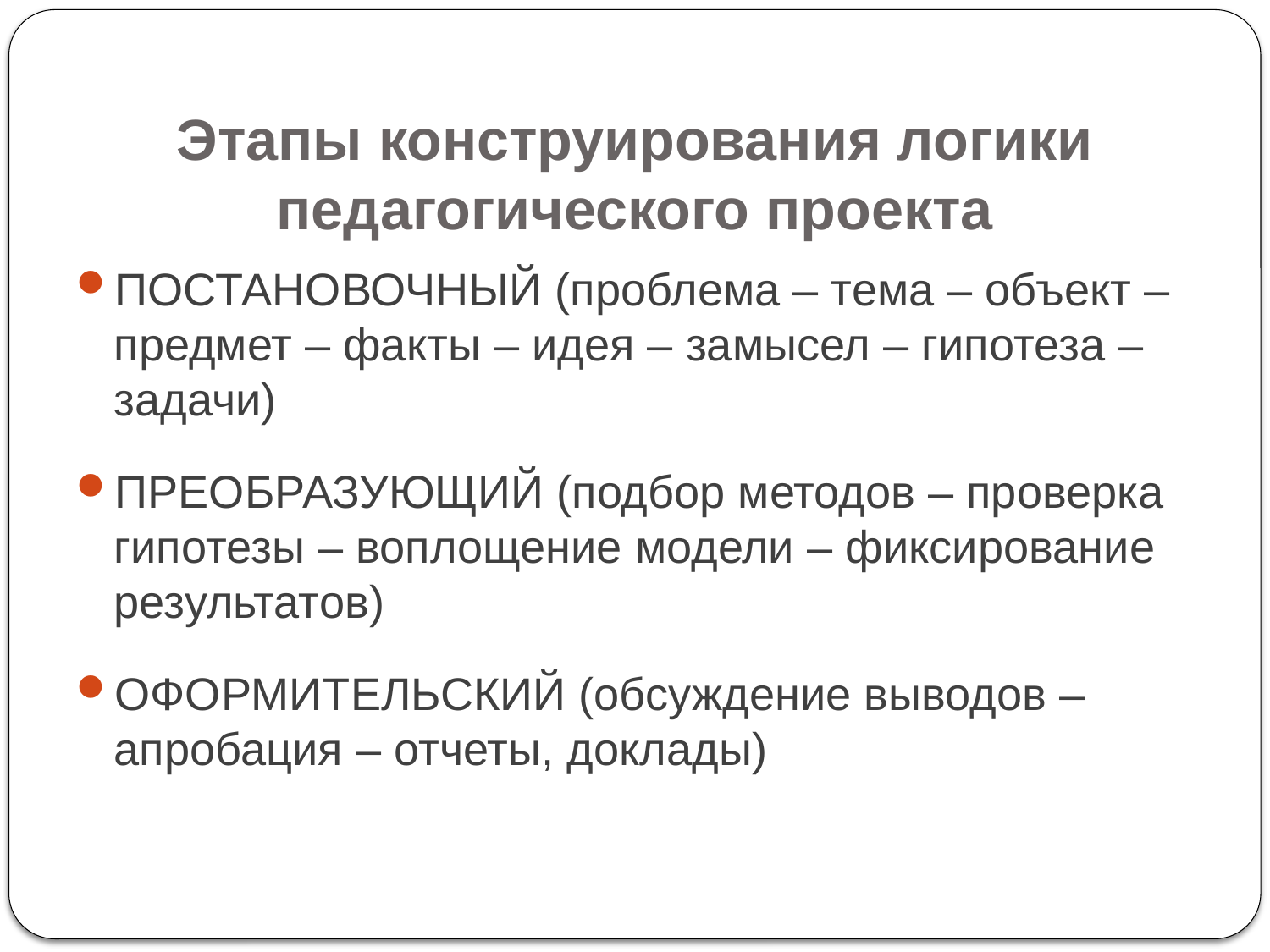

# Этапы конструирования логики педагогического проекта
ПОСТАНОВОЧНЫЙ (проблема – тема – объект – предмет – факты – идея – замысел – гипотеза – задачи)

ПРЕОБРАЗУЮЩИЙ (подбор методов – проверка гипотезы – воплощение модели – фиксирование результатов)

ОФОРМИТЕЛЬСКИЙ (обсуждение выводов – апробация – отчеты, доклады)